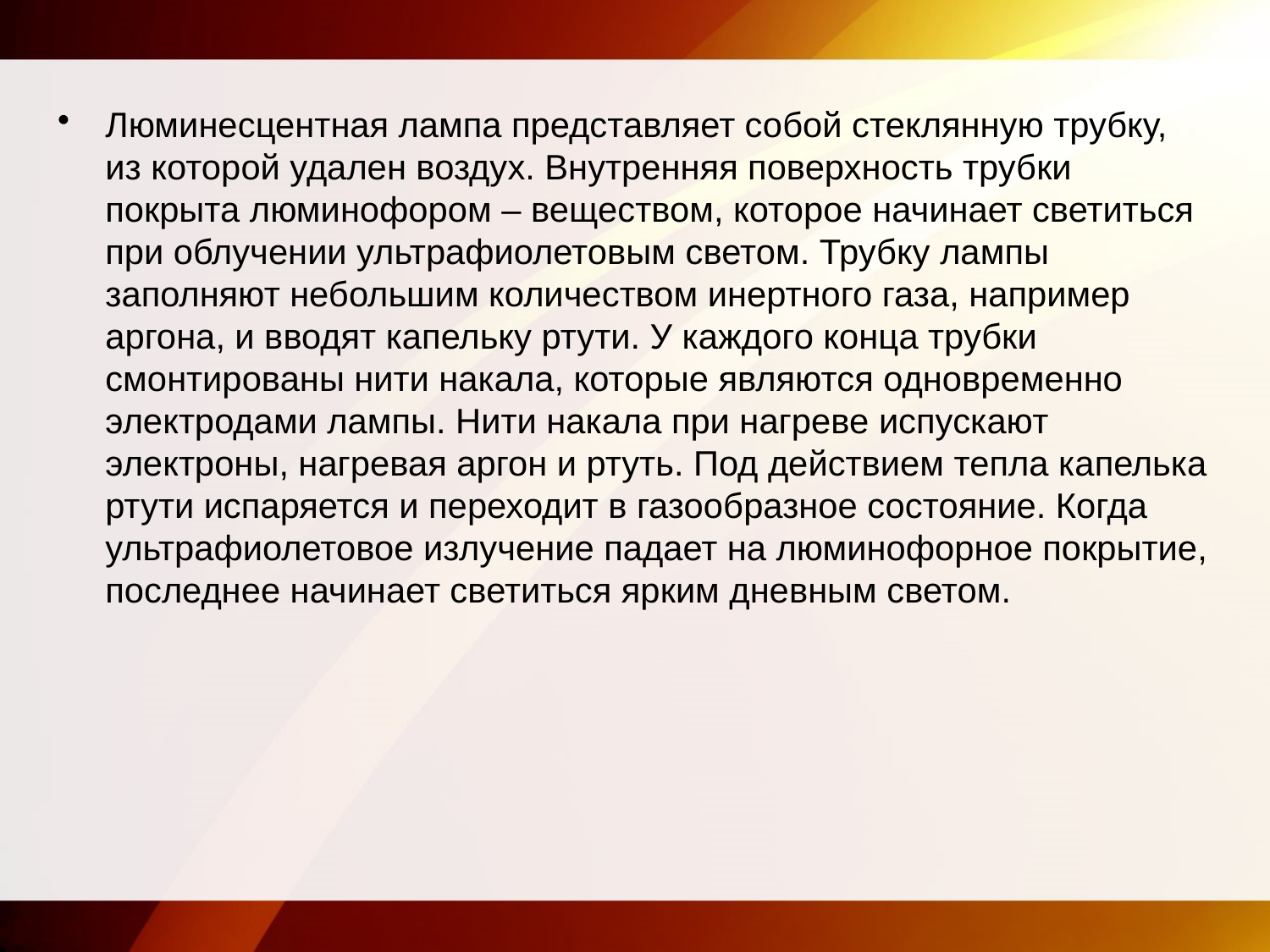

Люминесцентная лампа представляет собой стеклянную трубку, из которой удален воздух. Внутренняя поверхность трубки покрыта люминофором – веществом, которое начинает светиться при облучении ультрафиолетовым светом. Трубку лампы заполняют небольшим количеством инертного газа, например аргона, и вводят капельку ртути. У каждого конца трубки смонтированы нити накала, которые являются одновременно электродами лампы. Нити накала при нагреве испускают электроны, нагревая аргон и ртуть. Под действием тепла капелька ртути испаряется и переходит в газообразное состояние. Когда ультрафиолетовое излучение падает на люминофорное покрытие, последнее начинает светиться ярким дневным светом.